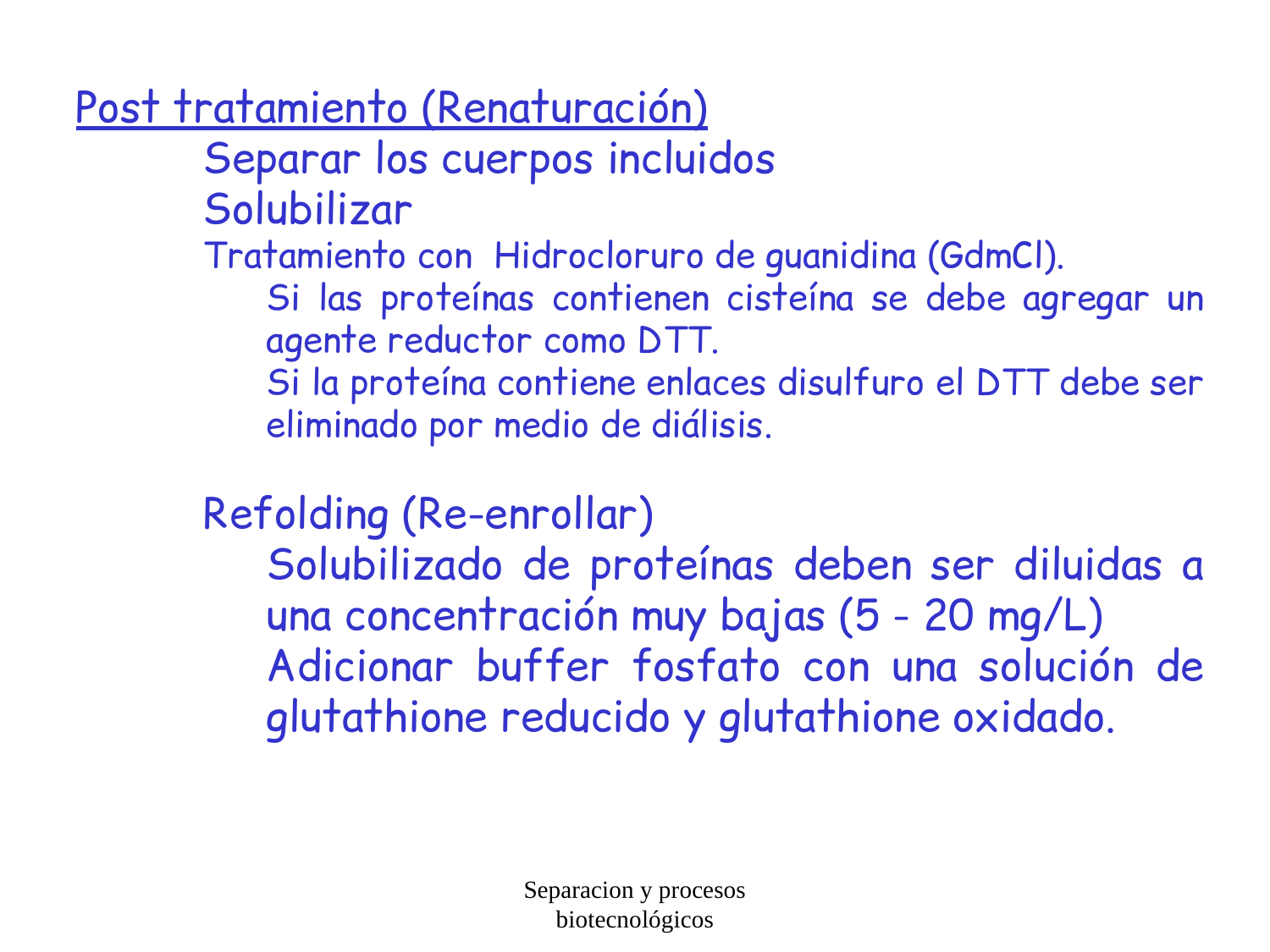

Post tratamiento (Renaturación)
Separar los cuerpos incluidos
Solubilizar
Tratamiento con  Hidrocloruro de guanidina (GdmCl).
	Si las proteínas contienen cisteína se debe agregar un agente reductor como DTT.
	Si la proteína contiene enlaces disulfuro el DTT debe ser eliminado por medio de diálisis.

	Refolding (Re-enrollar)
	Solubilizado de proteínas deben ser diluidas a una concentración muy bajas (5 - 20 mg/L)
	Adicionar buffer fosfato con una solución de glutathione reducido y glutathione oxidado.

Separacion y procesos biotecnológicos